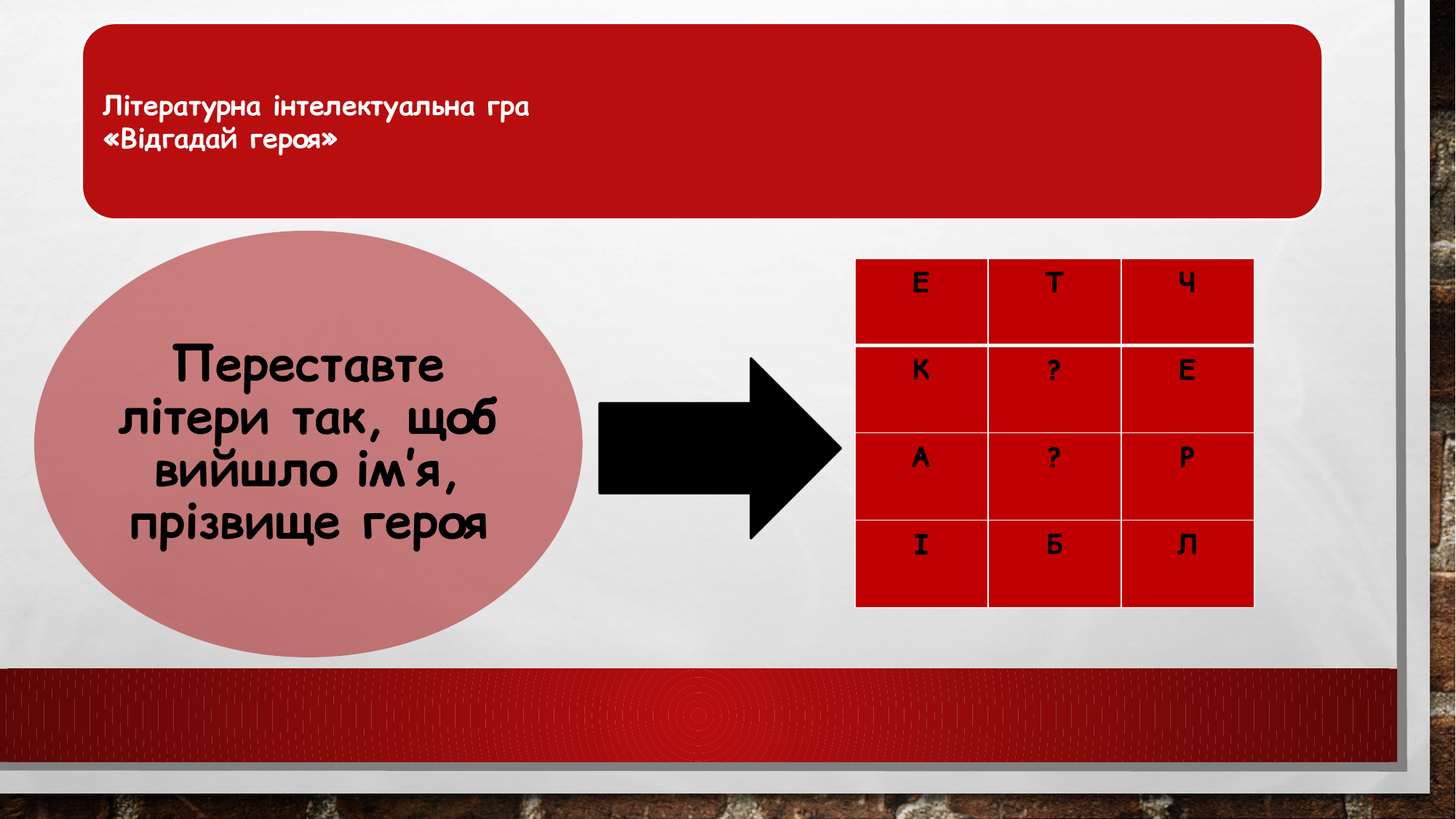

Літературна інтелектуальна гра
«Відгадай героя»
Переставте літери так, щоб вийшло ім’я, прізвище героя
| Е | Т | Ч |
| --- | --- | --- |
| К | ? | Е |
| А | ? | Р |
| І | Б | Л |